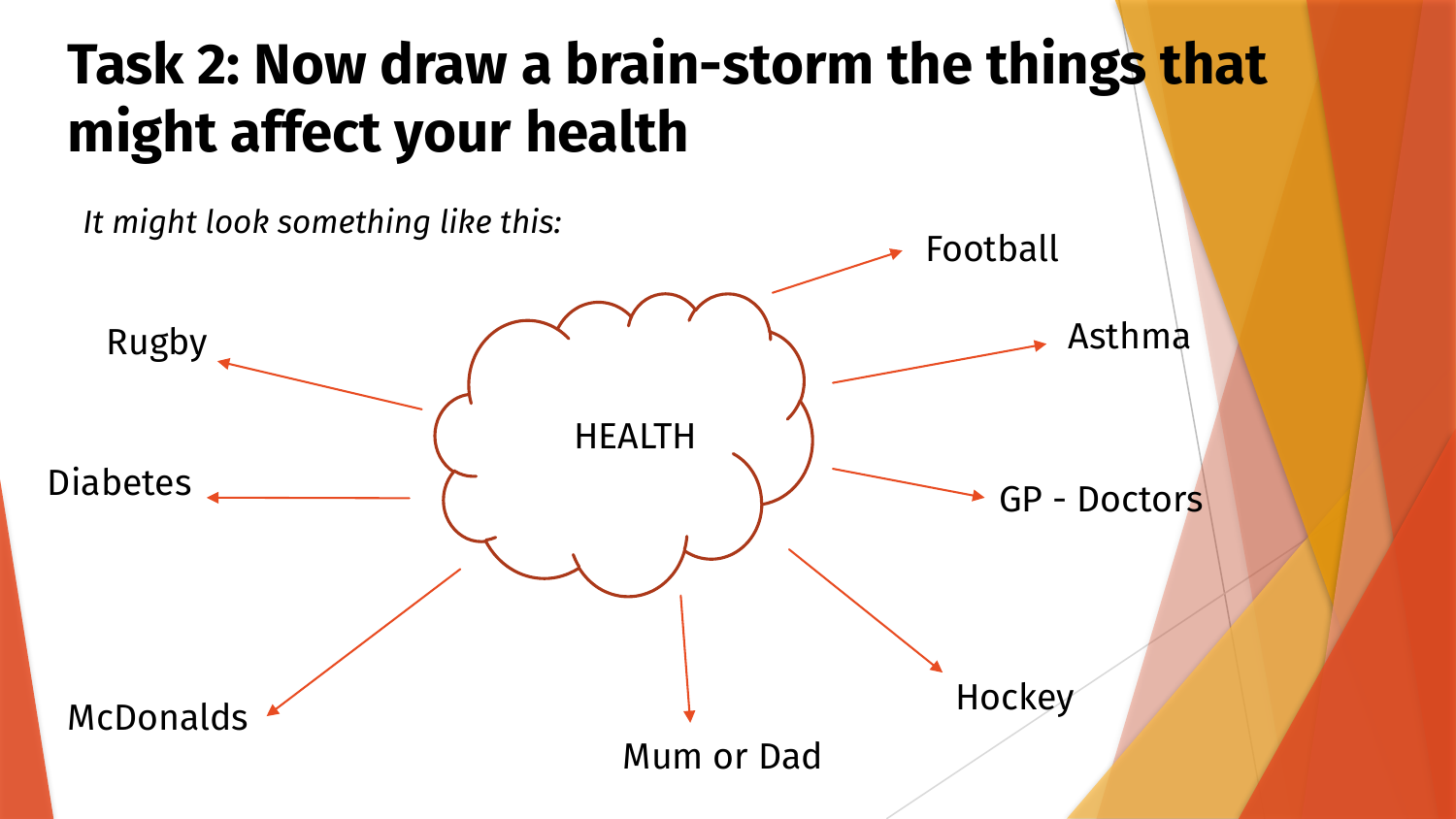

Task 2: Now draw a brain-storm the things that might affect your health
It might look something like this:

Football

Asthma
Rugby
HEALTH
Diabetes
GP - Doctors
Hockey
McDonalds
Mum or Dad